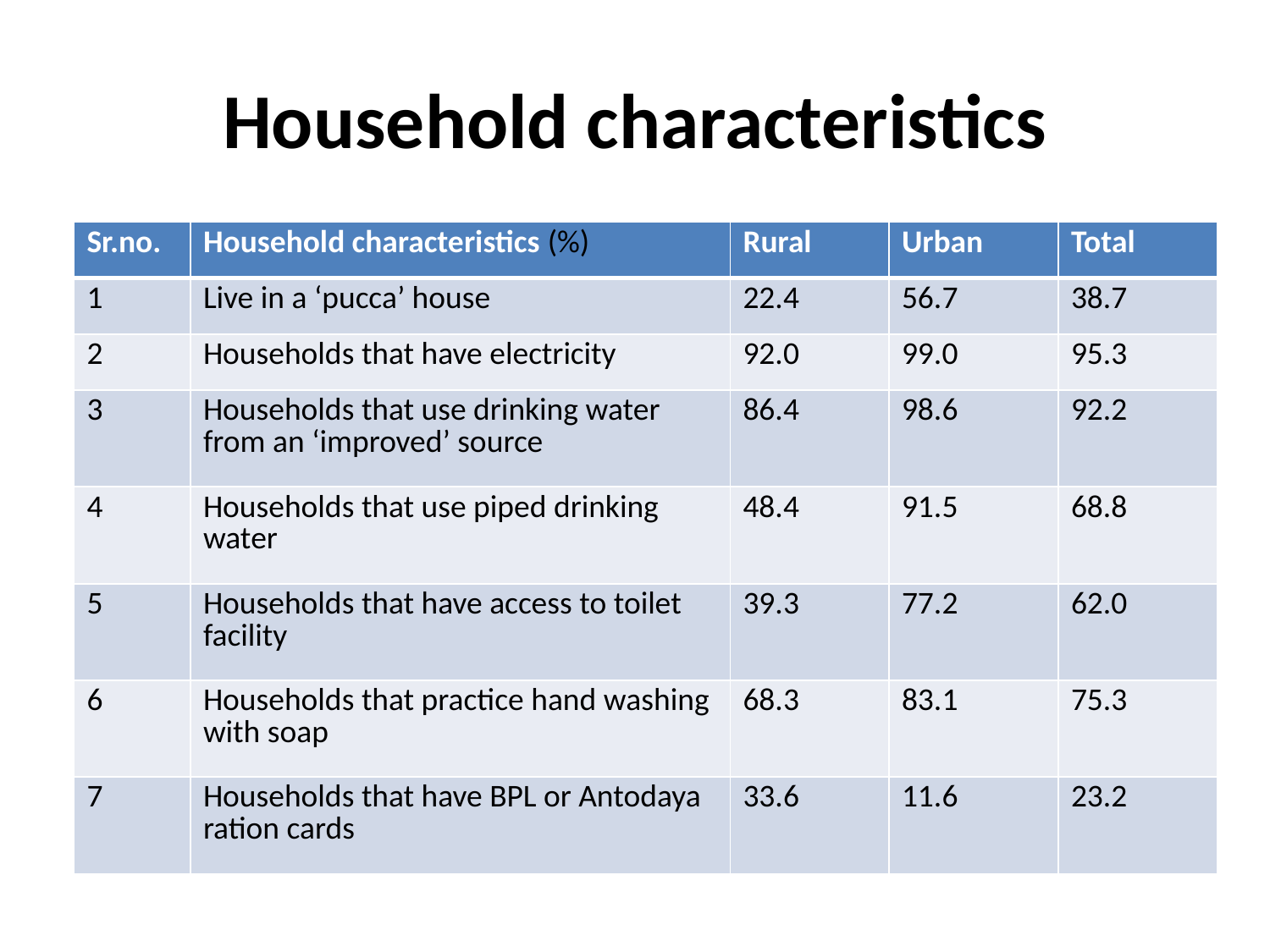

# Household characteristics
| Sr.no. | Household characteristics (%) | Rural | Urban | Total |
| --- | --- | --- | --- | --- |
| 1 | Live in a ‘pucca’ house | 22.4 | 56.7 | 38.7 |
| 2 | Households that have electricity | 92.0 | 99.0 | 95.3 |
| 3 | Households that use drinking water from an ‘improved’ source | 86.4 | 98.6 | 92.2 |
| 4 | Households that use piped drinking water | 48.4 | 91.5 | 68.8 |
| 5 | Households that have access to toilet facility | 39.3 | 77.2 | 62.0 |
| 6 | Households that practice hand washing with soap | 68.3 | 83.1 | 75.3 |
| 7 | Households that have BPL or Antodaya ration cards | 33.6 | 11.6 | 23.2 |